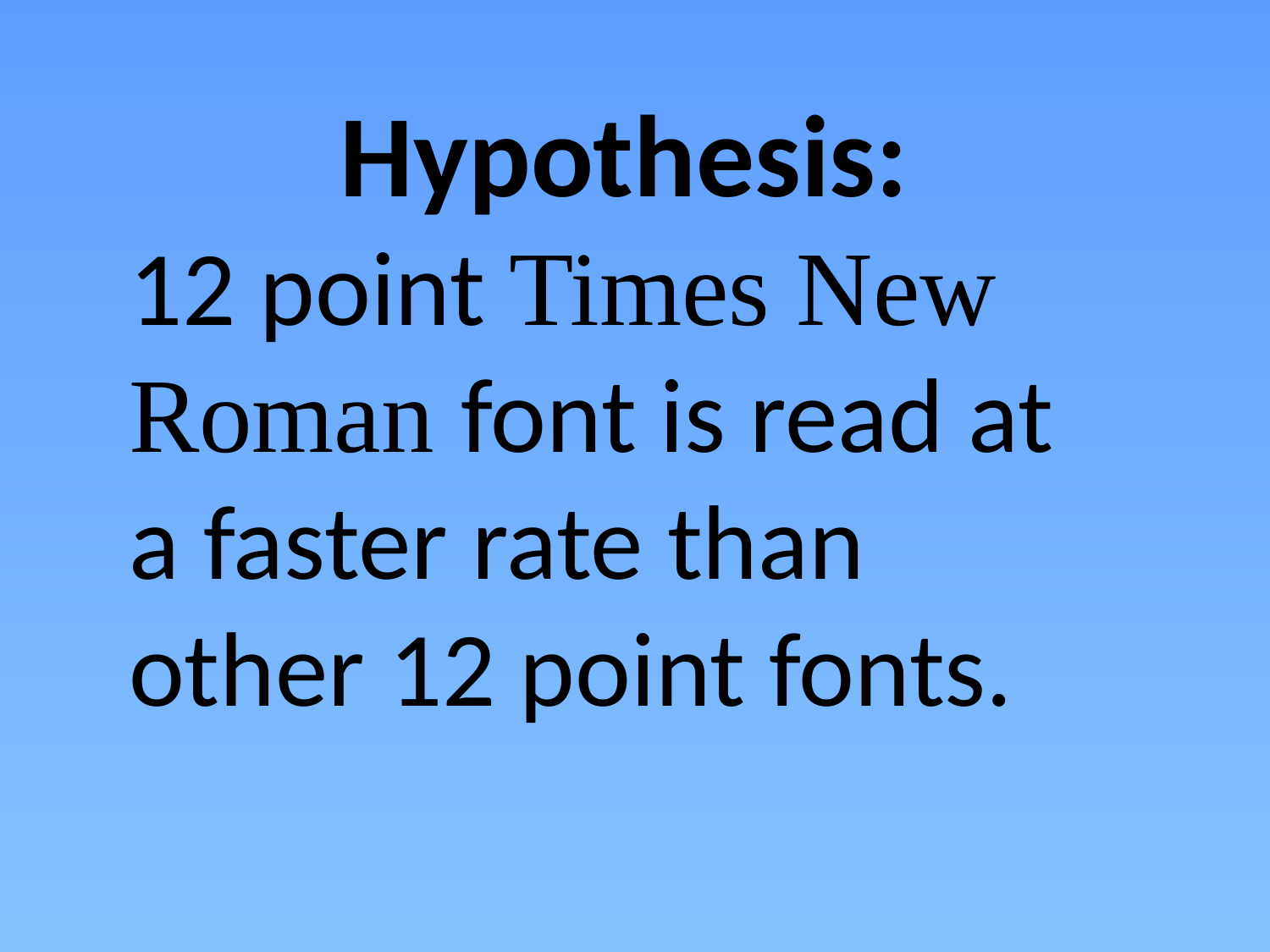

Hypothesis:
12 point Times New Roman font is read at a faster rate than other 12 point fonts.